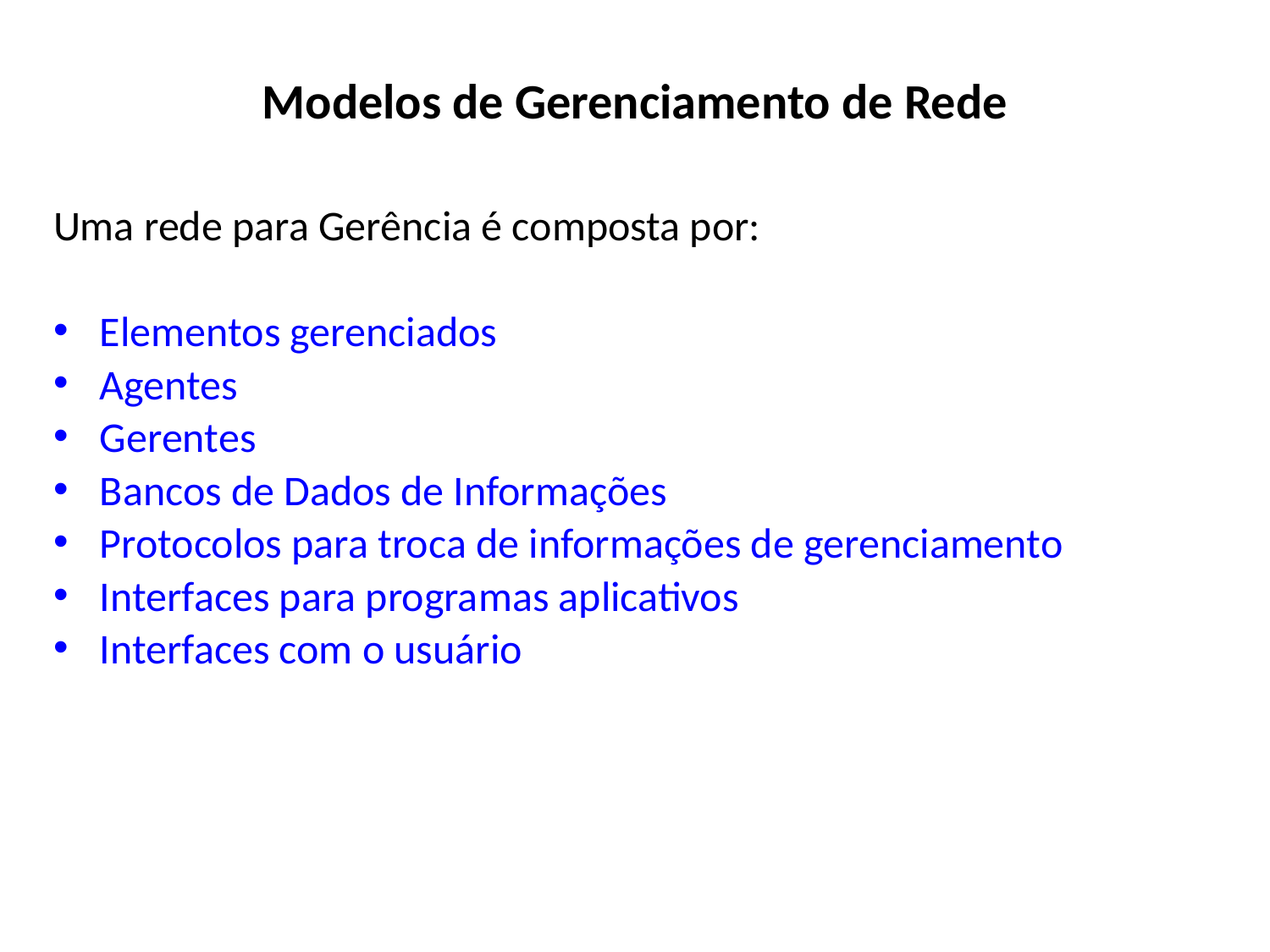

Modelos de Gerenciamento de Rede
Uma rede para Gerência é composta por:

Elementos gerenciados
Agentes
Gerentes
Bancos de Dados de Informações
Protocolos para troca de informações de gerenciamento
Interfaces para programas aplicativos
Interfaces com o usuário